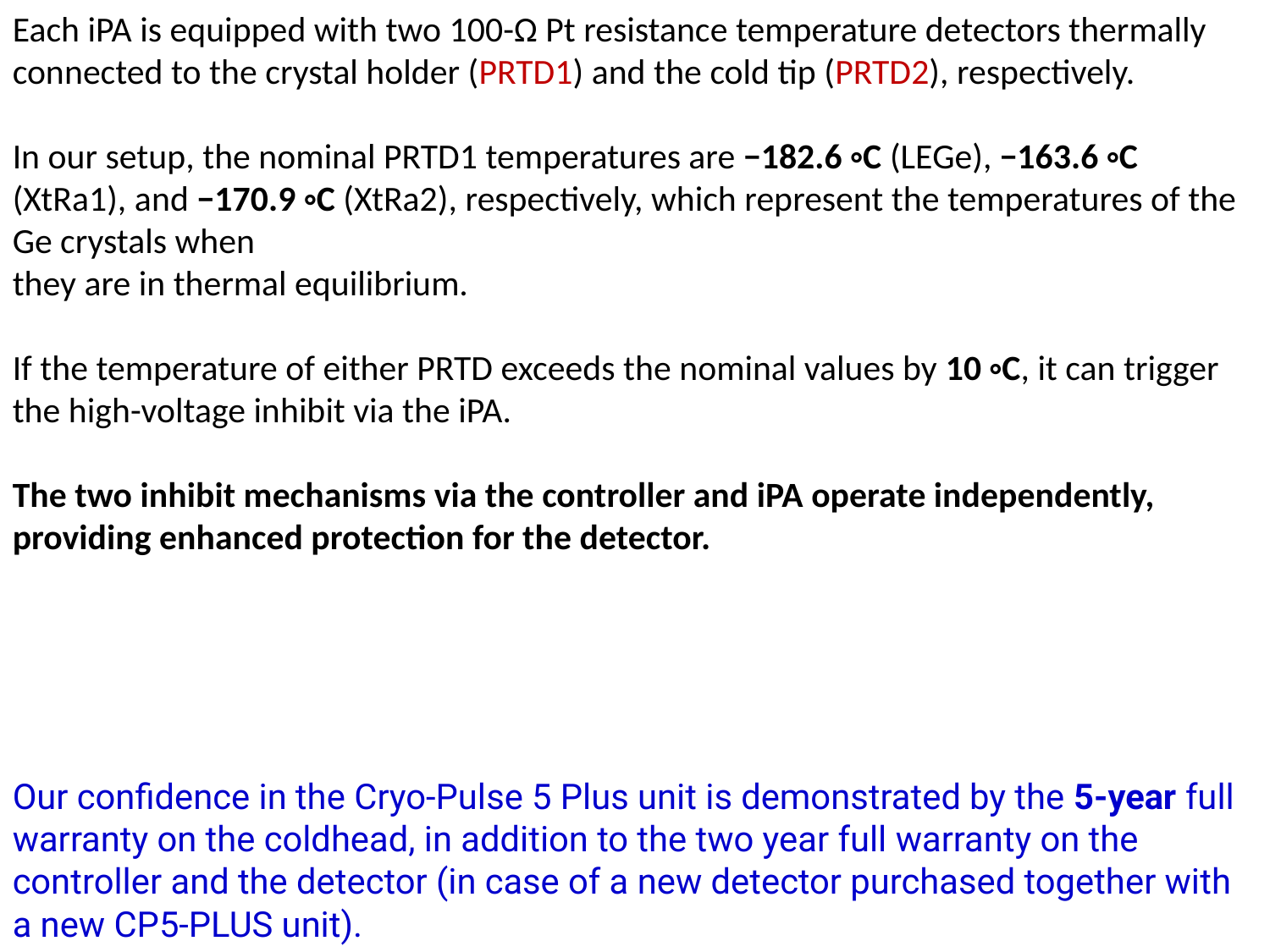

Each iPA is equipped with two 100-Ω Pt resistance temperature detectors thermally connected to the crystal holder (PRTD1) and the cold tip (PRTD2), respectively.

In our setup, the nominal PRTD1 temperatures are −182.6 ◦C (LEGe), −163.6 ◦C (XtRa1), and −170.9 ◦C (XtRa2), respectively, which represent the temperatures of the Ge crystals when
they are in thermal equilibrium.

If the temperature of either PRTD exceeds the nominal values by 10 ◦C, it can trigger the high-voltage inhibit via the iPA.

The two inhibit mechanisms via the controller and iPA operate independently, providing enhanced protection for the detector.
Our confidence in the Cryo-Pulse 5 Plus unit is demonstrated by the 5-year full warranty on the coldhead, in addition to the two year full warranty on the controller and the detector (in case of a new detector purchased together with a new CP5-PLUS unit).